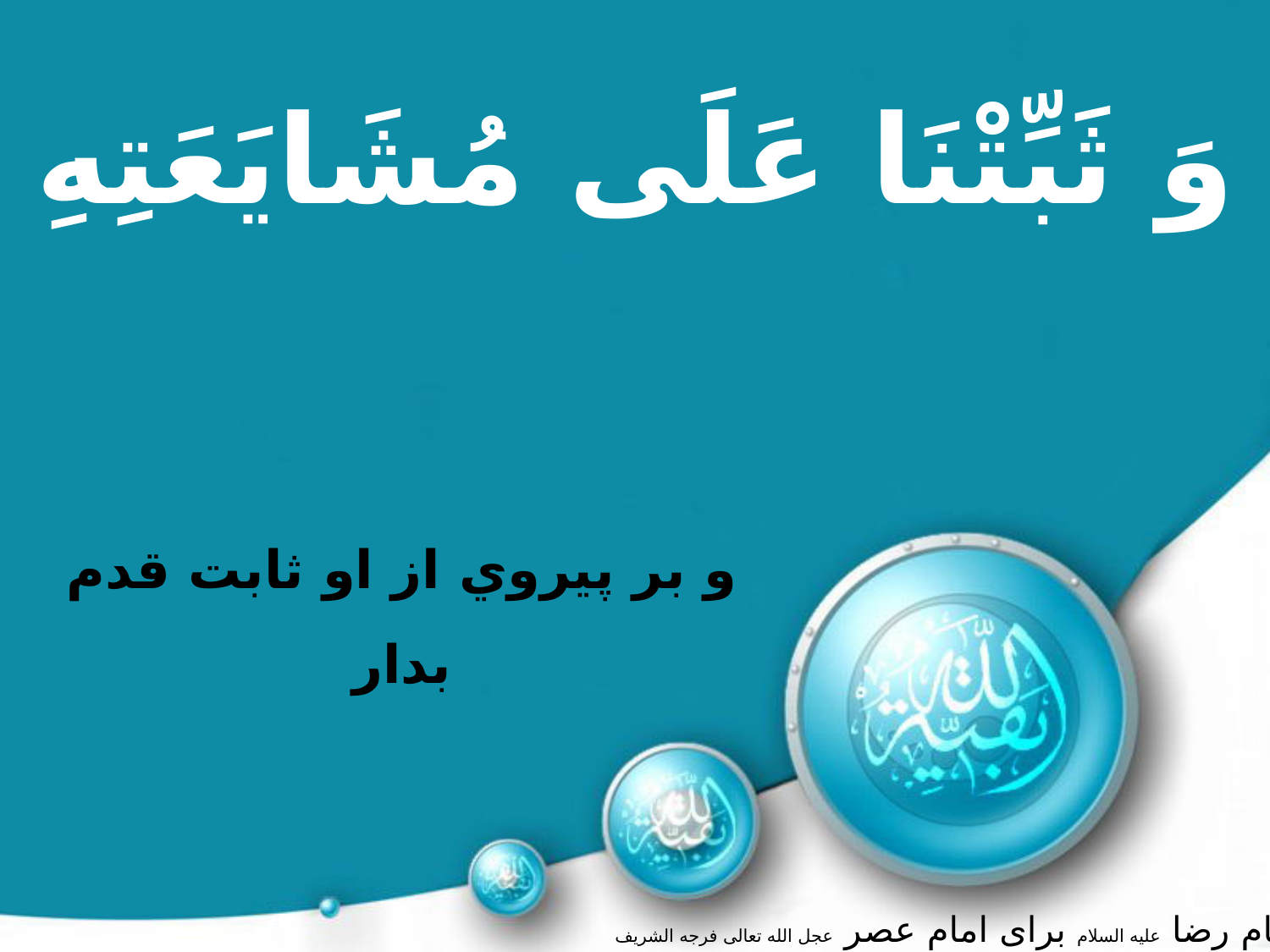

وَ ثَبِّتْنَا عَلَى مُشَايَعَتِهِ‏
و بر پيروي از او ثابت قدم بدار